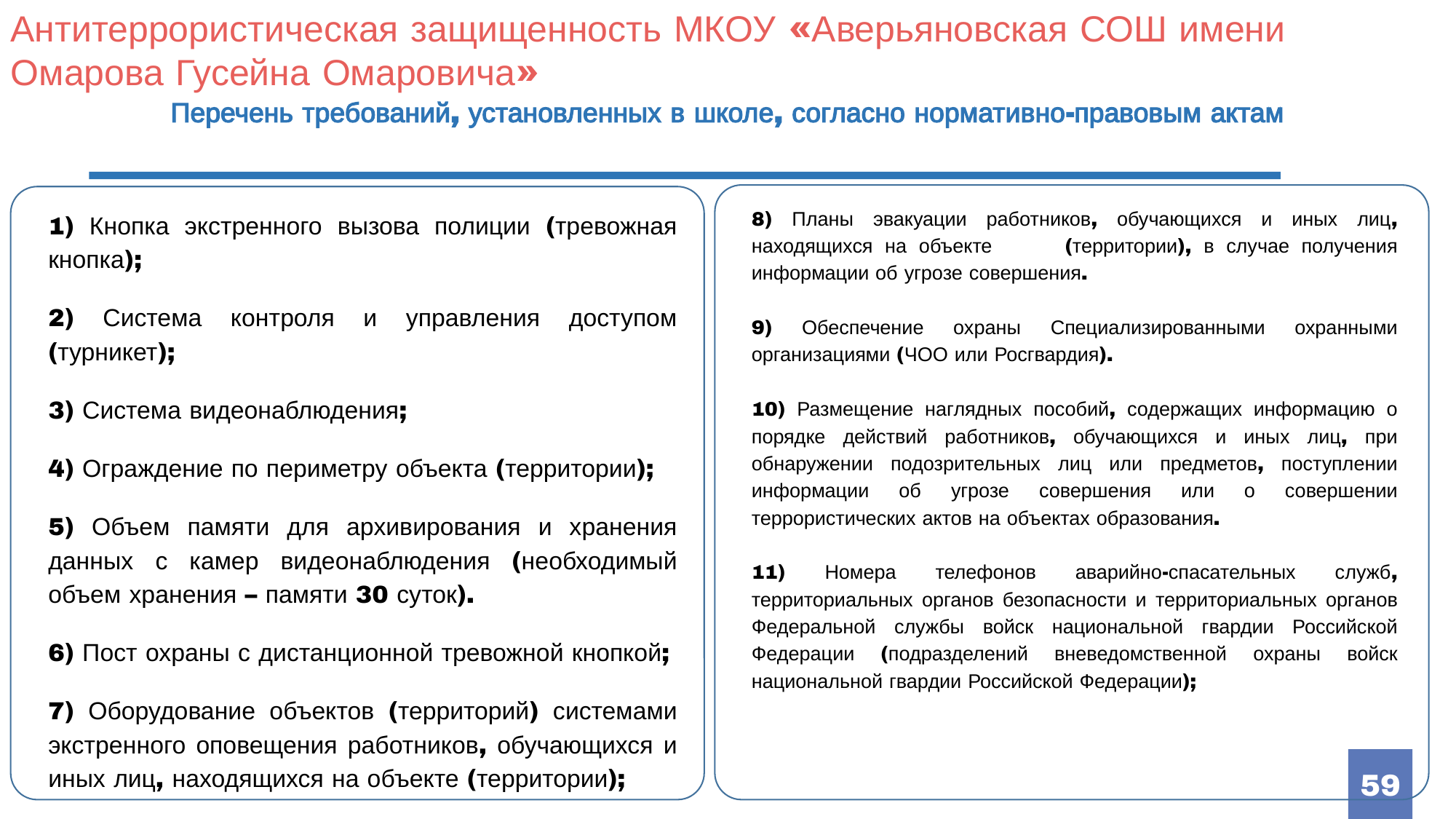

Антитеррористическая защищенность МКОУ «Аверьяновская СОШ имени Омарова Гусейна Омаровича»
Перечень требований, установленных в школе, согласно нормативно-правовым актам

8) Планы эвакуации работников, обучающихся и иных лиц, находящихся на объекте      (территории), в случае получения информации об угрозе совершения.
9) Обеспечение охраны Специализированными охранными организациями (ЧОО или Росгвардия).
10) Размещение наглядных пособий, содержащих информацию о порядке действий работников, обучающихся и иных лиц, при обнаружении подозрительных лиц или предметов, поступлении информации об угрозе совершения или о совершении террористических актов на объектах образования.
11) Номера телефонов аварийно-спасательных служб, территориальных органов безопасности и территориальных органов Федеральной службы войск национальной гвардии Российской Федерации (подразделений вневедомственной охраны войск национальной гвардии Российской Федерации);
1) Кнопка экстренного вызова полиции (тревожная кнопка);
2) Система контроля и управления доступом (турникет);
3) Система видеонаблюдения;
4) Ограждение по периметру объекта (территории);
5) Объем памяти для архивирования и хранения данных с камер видеонаблюдения (необходимый объем хранения – памяти 30 суток).
6) Пост охраны с дистанционной тревожной кнопкой;
7) Оборудование объектов (территорий) системами экстренного оповещения работников, обучающихся и иных лиц, находящихся на объекте (территории);

59